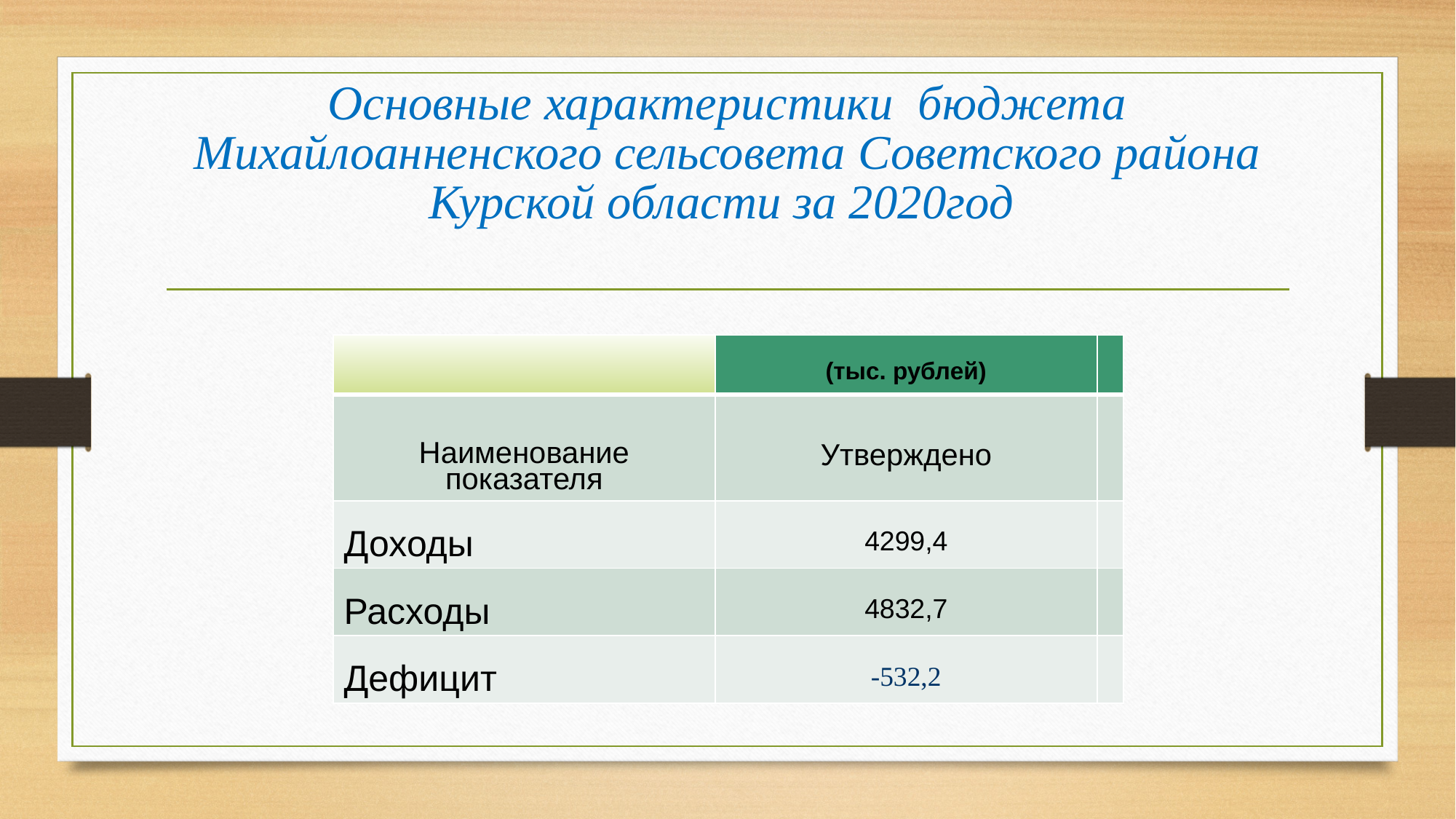

# Основные характеристики  бюджета Михайлоанненского сельсовета Советского района Курской области за 2020год
|  | (тыс. рублей) |  |
| --- | --- | --- |
| Наименование показателя | Утверждено |  |
| Доходы | 4299,4 |  |
| Расходы | 4832,7 |  |
| Дефицит | -532,2 |  |